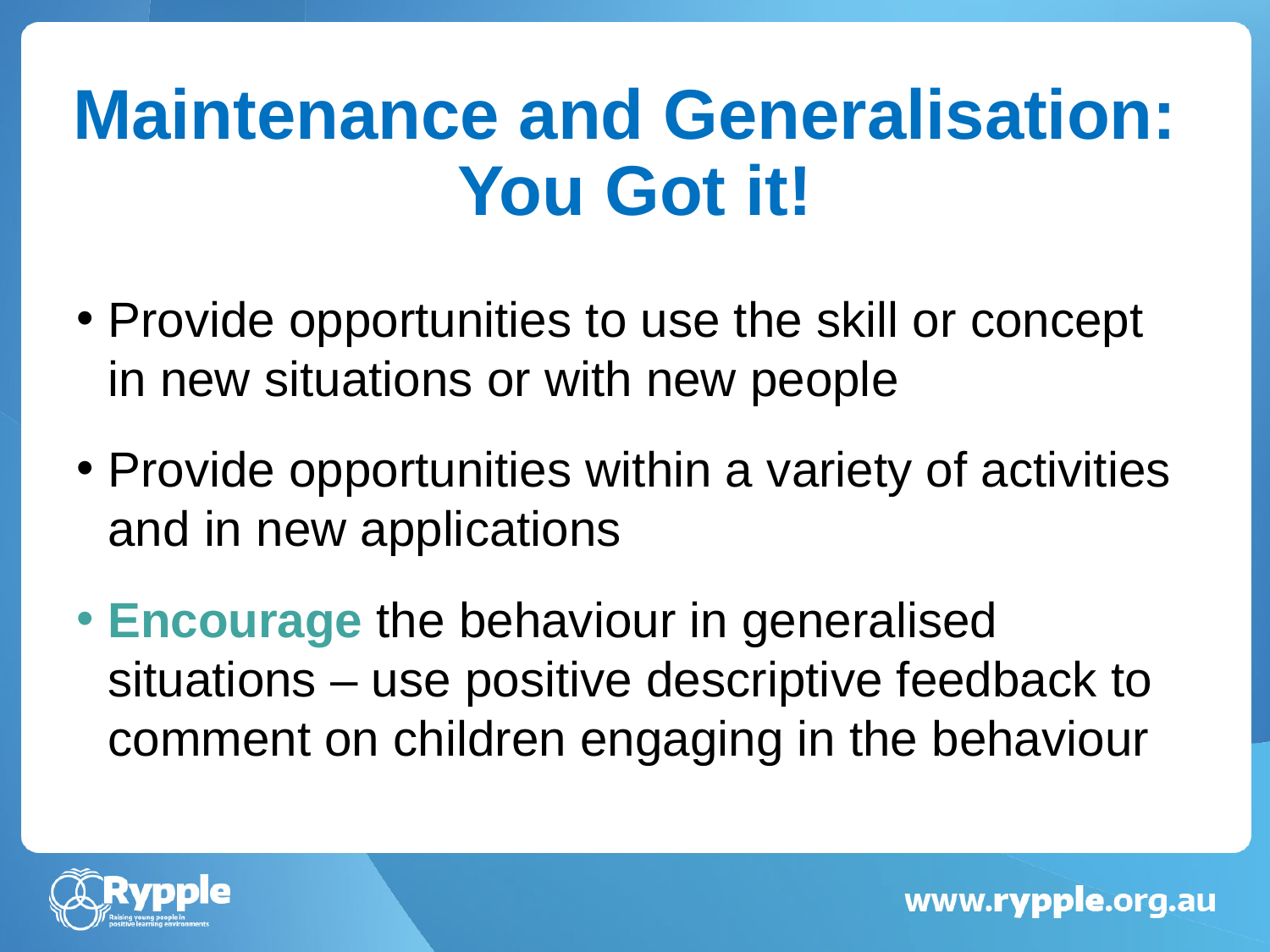

# Maintenance and Generalisation: You Got it!
Provide opportunities to use the skill or concept in new situations or with new people
Provide opportunities within a variety of activities and in new applications
Encourage the behaviour in generalised situations – use positive descriptive feedback to comment on children engaging in the behaviour